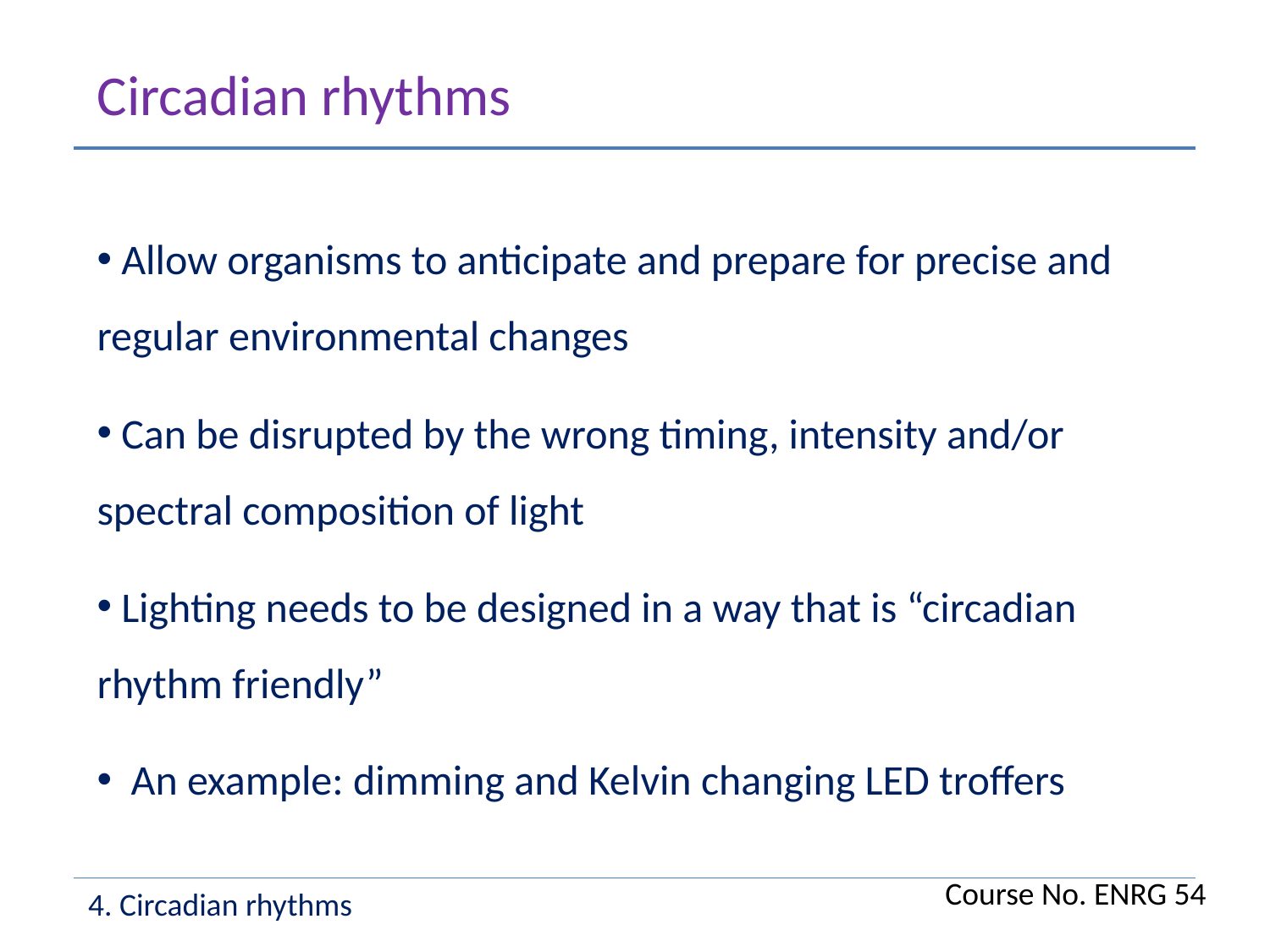

Circadian rhythms
 Allow organisms to anticipate and prepare for precise and regular environmental changes
 Can be disrupted by the wrong timing, intensity and/or spectral composition of light
 Lighting needs to be designed in a way that is “circadian rhythm friendly”
  An example: dimming and Kelvin changing LED troffers
Course No. ENRG 54
4. Circadian rhythms